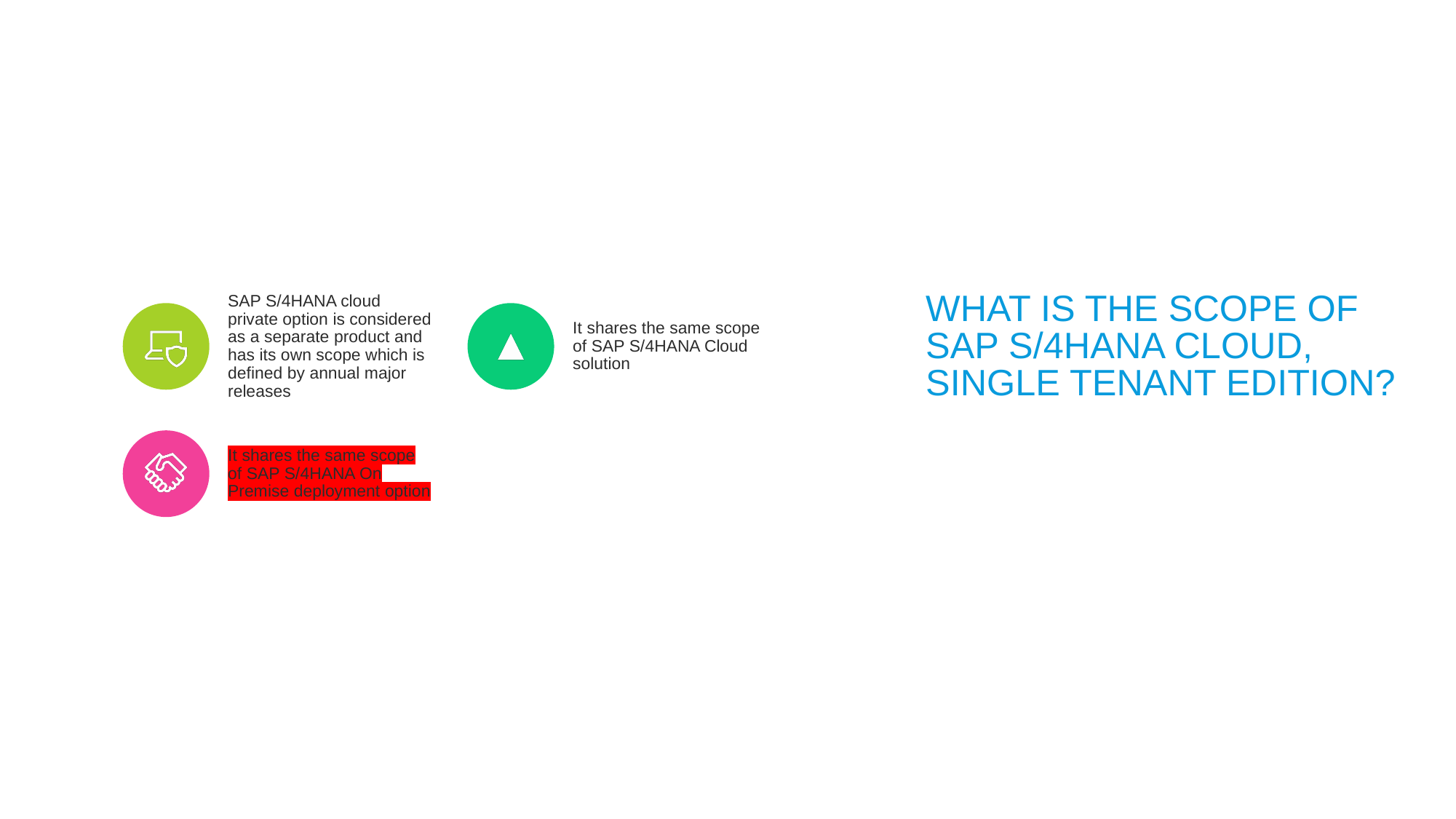

SAP S/4HANA cloud private option is considered as a separate product and has its own scope which is defined by annual major releases
It shares the same scope of SAP S/4HANA Cloud solution
It shares the same scope of SAP S/4HANA On Premise deployment option
# What is the Scope of SAP S/4HANA Cloud, Single Tenant Edition?